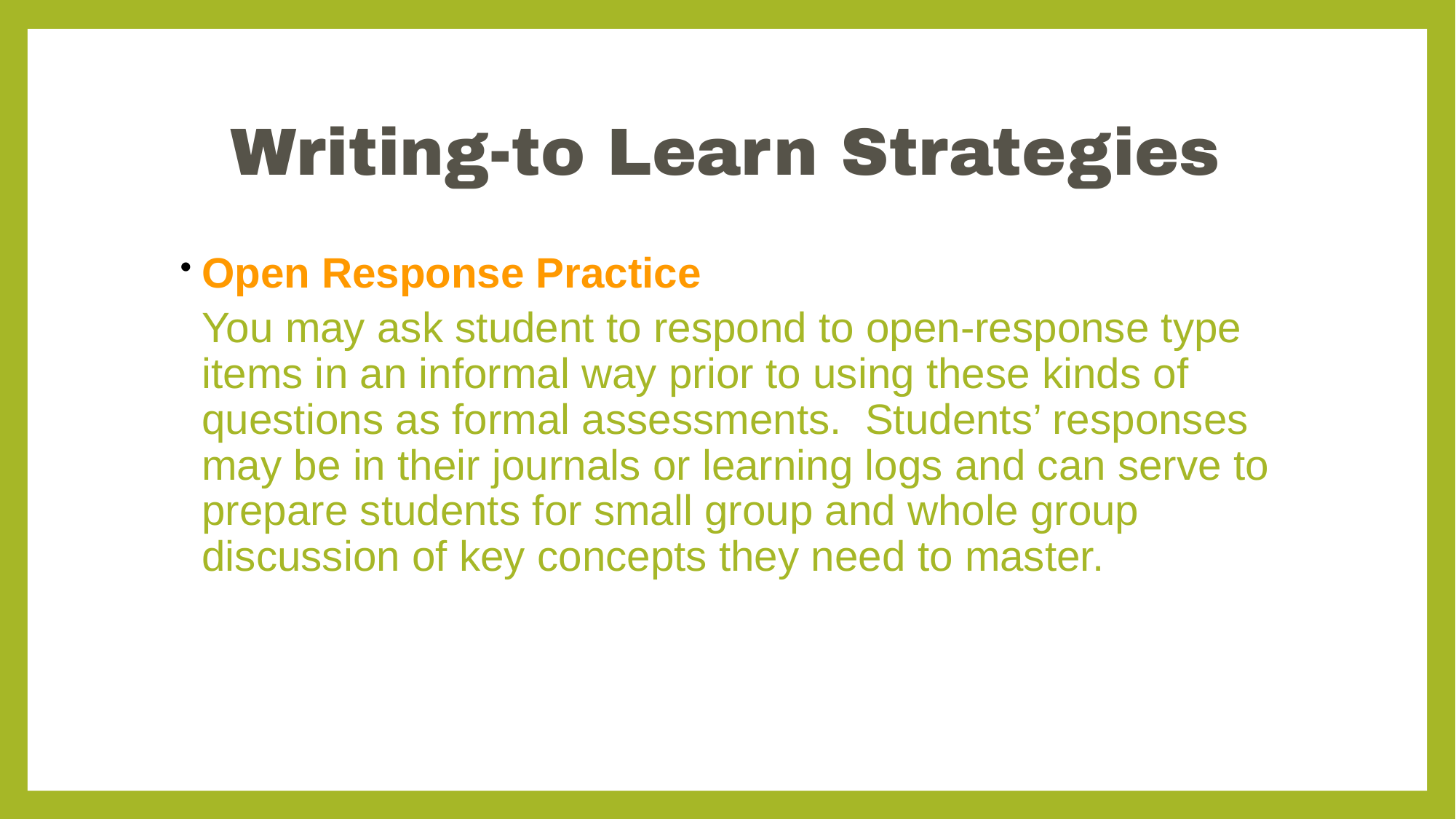

# Writing-to Learn Strategies
Open Response Practice
	You may ask student to respond to open-response type items in an informal way prior to using these kinds of questions as formal assessments.  Students’ responses may be in their journals or learning logs and can serve to prepare students for small group and whole group discussion of key concepts they need to master.